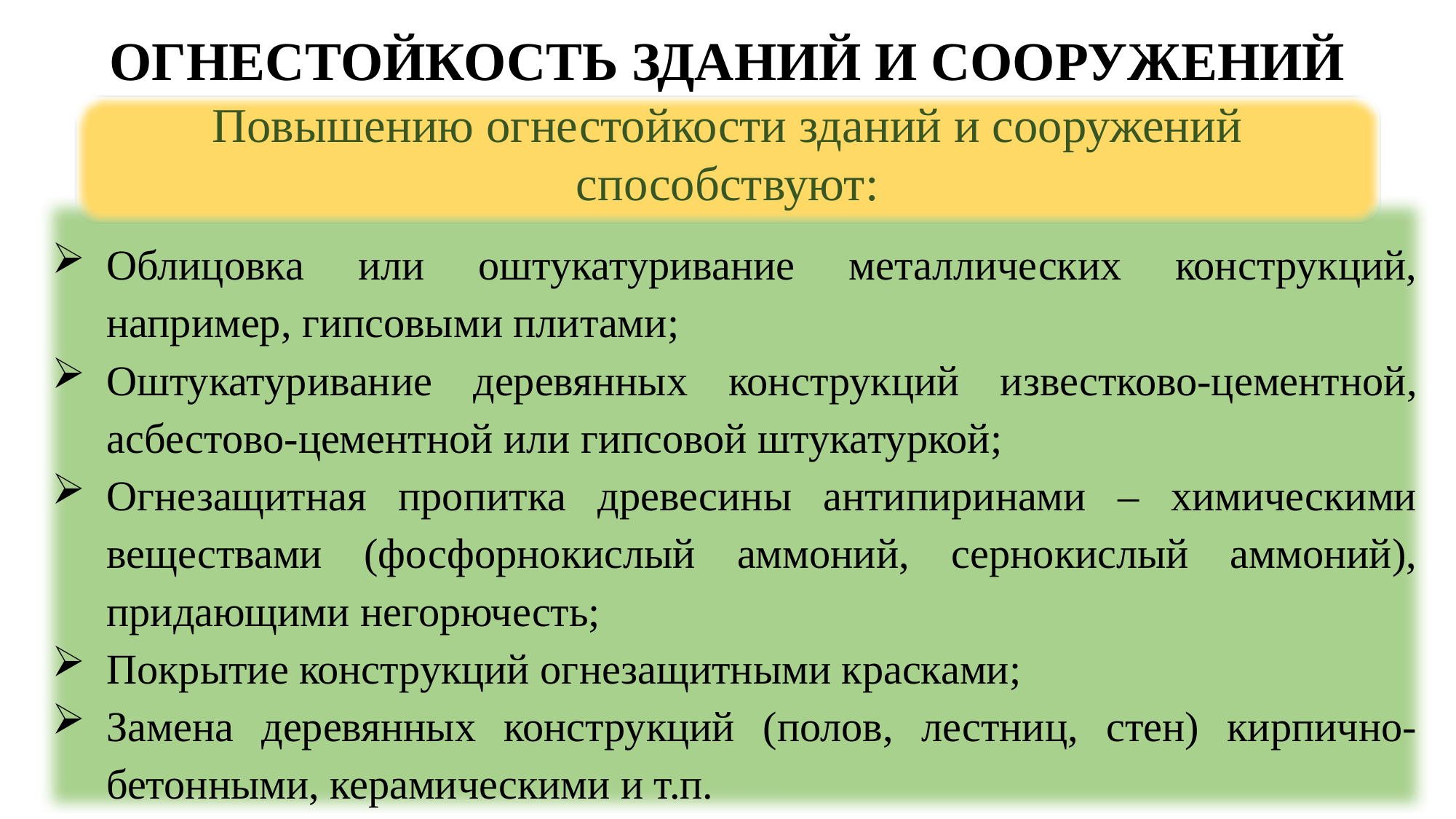

Повышению огнестойкости зданий и сооружений способствуют:

Облицовка или оштукатуривание металлических конструкций, например, гипсовыми плитами;
Оштукатуривание деревянных конструкций известково-цементной, асбестово-цементной или гипсовой штукатуркой;
Огнезащитная пропитка древесины антипиринами – химическими веществами (фосфорнокислый аммоний, сернокислый аммоний), придающими негорючесть;
Покрытие конструкций огнезащитными красками;
Замена деревянных конструкций (полов, лестниц, стен) кирпично-бетонными, керамическими и т.п.
# ОГНЕСТОЙКОСТЬ ЗДАНИЙ И СООРУЖЕНИЙ
Чита 2016